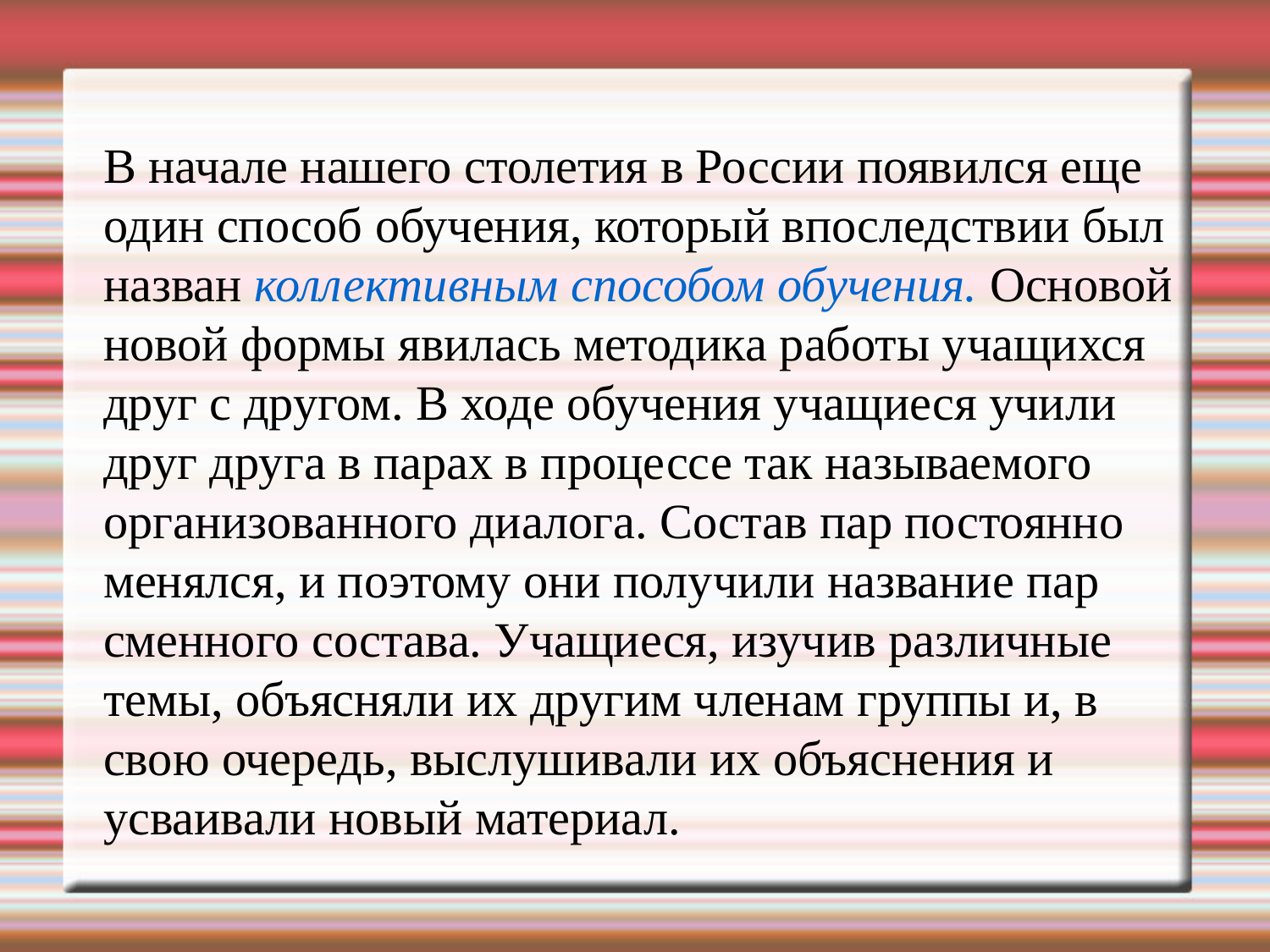

В начале нашего столетия в России появился еще один способ обучения, который впоследствии был назван коллективным способом обучения. Основой новой формы явилась методика работы учащихся друг с другом. В ходе обучения учащиеся учили друг друга в парах в процессе так называемого организованного диалога. Состав пар постоянно менялся, и поэтому они получили название пар сменного состава. Учащиеся, изучив различные темы, объясняли их другим членам группы и, в свою очередь, выслушивали их объяснения и усваивали новый материал.